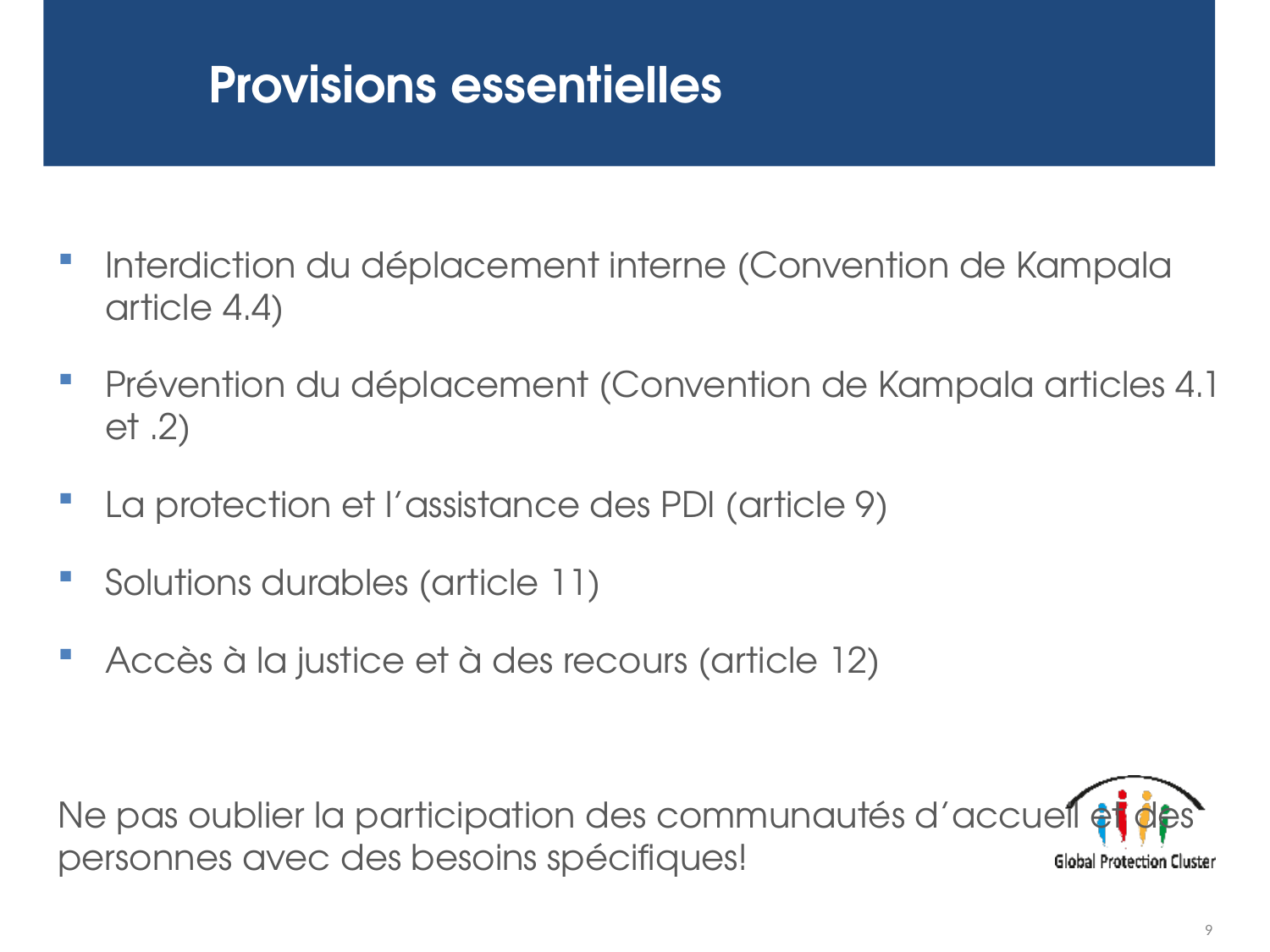

# Provisions essentielles
Interdiction du déplacement interne (Convention de Kampala article 4.4)
Prévention du déplacement (Convention de Kampala articles 4.1 et .2)
La protection et l’assistance des PDI (article 9)
Solutions durables (article 11)
Accès à la justice et à des recours (article 12)

Ne pas oublier la participation des communautés d’accueil et des personnes avec des besoins spécifiques!